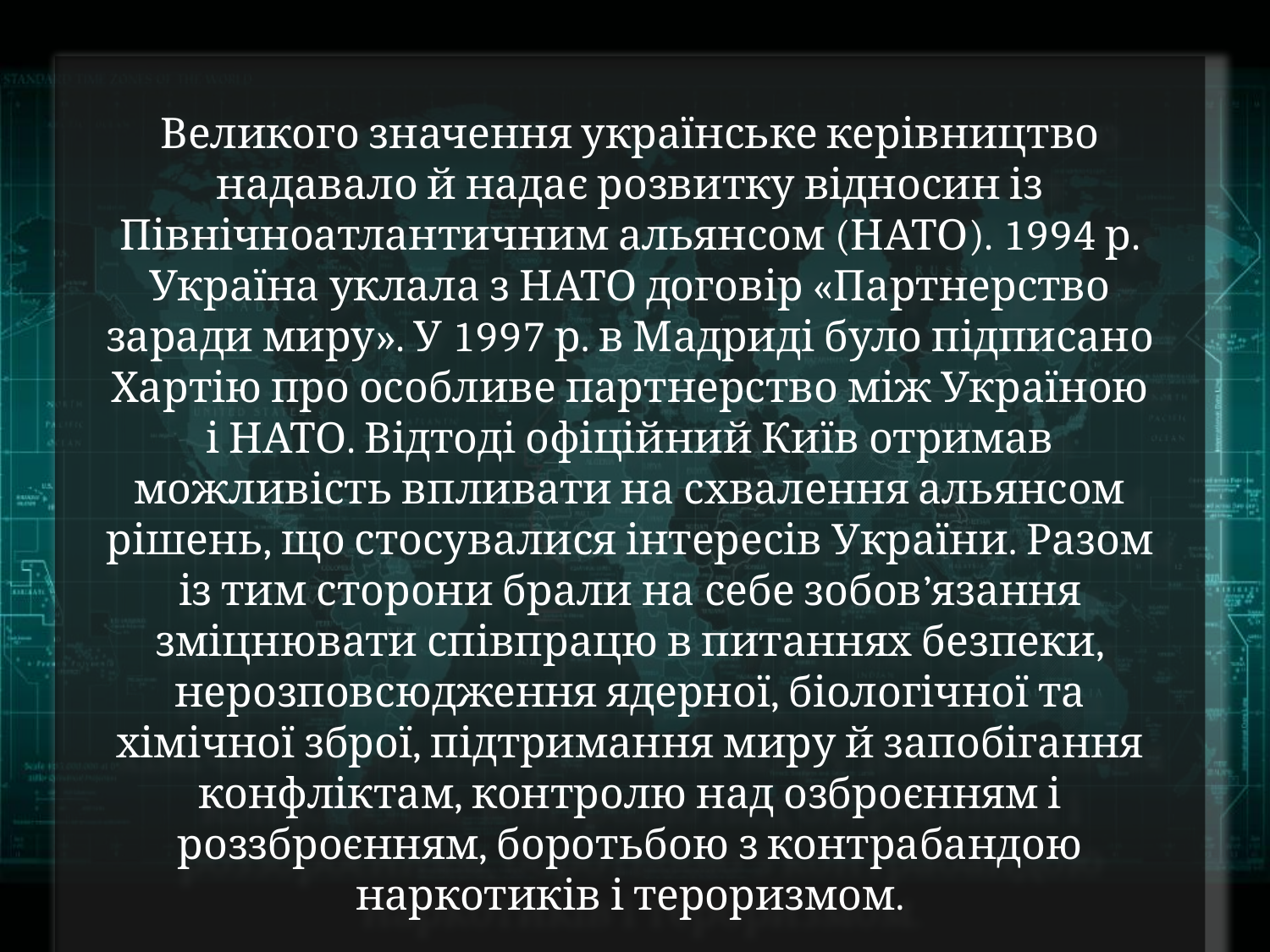

Великого значення українське керівництво надавало й надає розвитку відносин із Північноатлантичним альянсом (НАТО). 1994 р. Україна уклала з НАТО договір «Партнерство заради миру». У 1997 р. в Мадриді було підписано Хартію про особливе партнерство між Україною і НАТО. Відтоді офіційний Київ отримав можливість впливати на схвалення альянсом рішень, що стосувалися інтересів України. Разом із тим сторони брали на себе зобов’язання зміцнювати співпрацю в питаннях безпеки, нерозповсюдження ядерної, біологічної та хімічної зброї, підтримання миру й запобігання конфліктам, контролю над озброєнням і роззброєнням, боротьбою з контрабандою наркотиків і тероризмом.